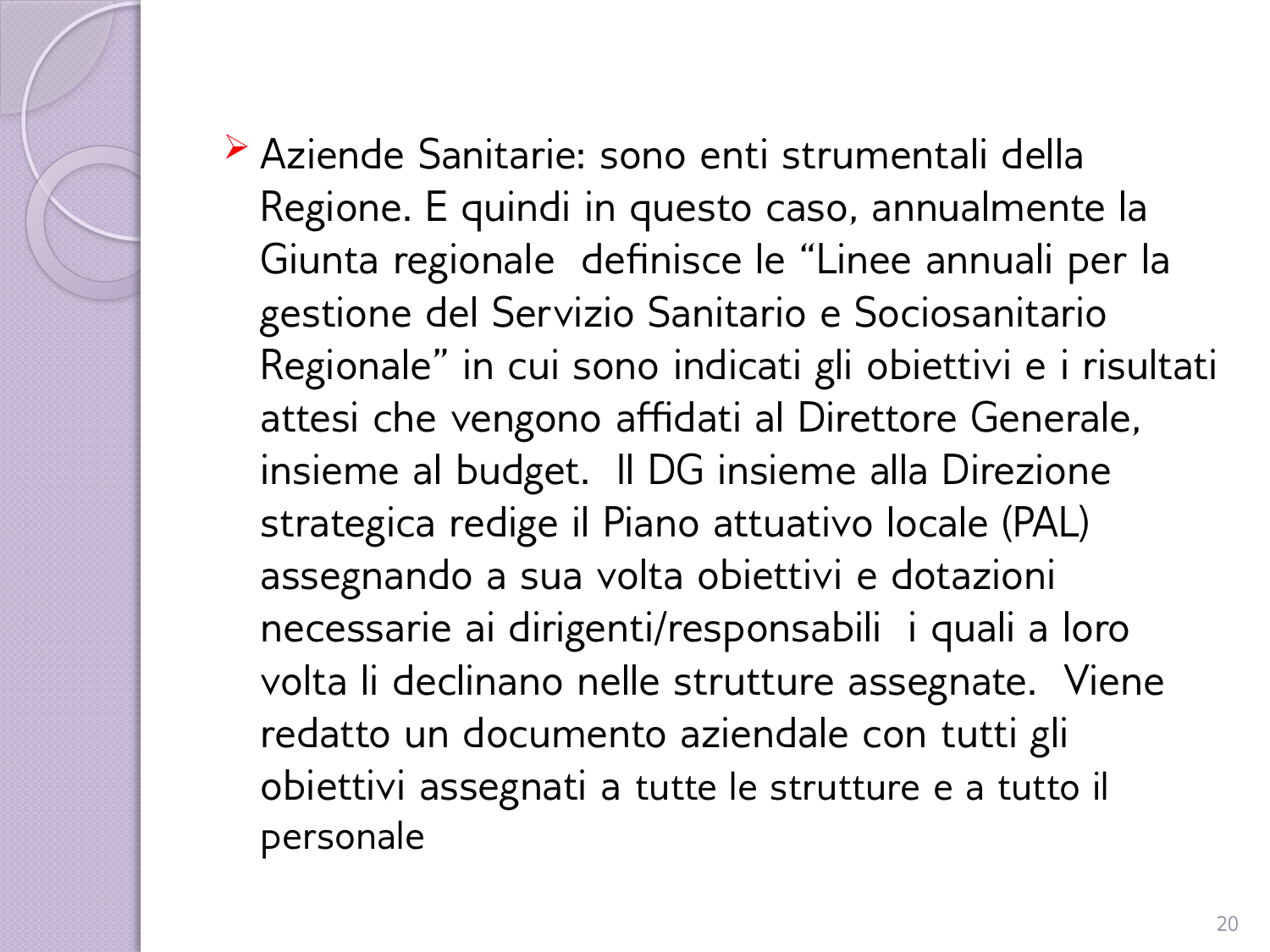

Aziende Sanitarie: sono enti strumentali della Regione. E quindi in questo caso, annualmente la Giunta regionale  definisce le “Linee annuali per la gestione del Servizio Sanitario e Sociosanitario  Regionale” in cui sono indicati gli obiettivi e i risultati attesi che vengono affidati al Direttore Generale, insieme al budget.  Il DG insieme alla Direzione strategica redige il Piano attuativo locale (PAL) assegnando a sua volta obiettivi e dotazioni necessarie ai dirigenti/responsabili  i quali a loro volta li declinano nelle strutture assegnate.  Viene redatto un documento aziendale con tutti gli obiettivi assegnati a tutte le strutture e a tutto il personale

20